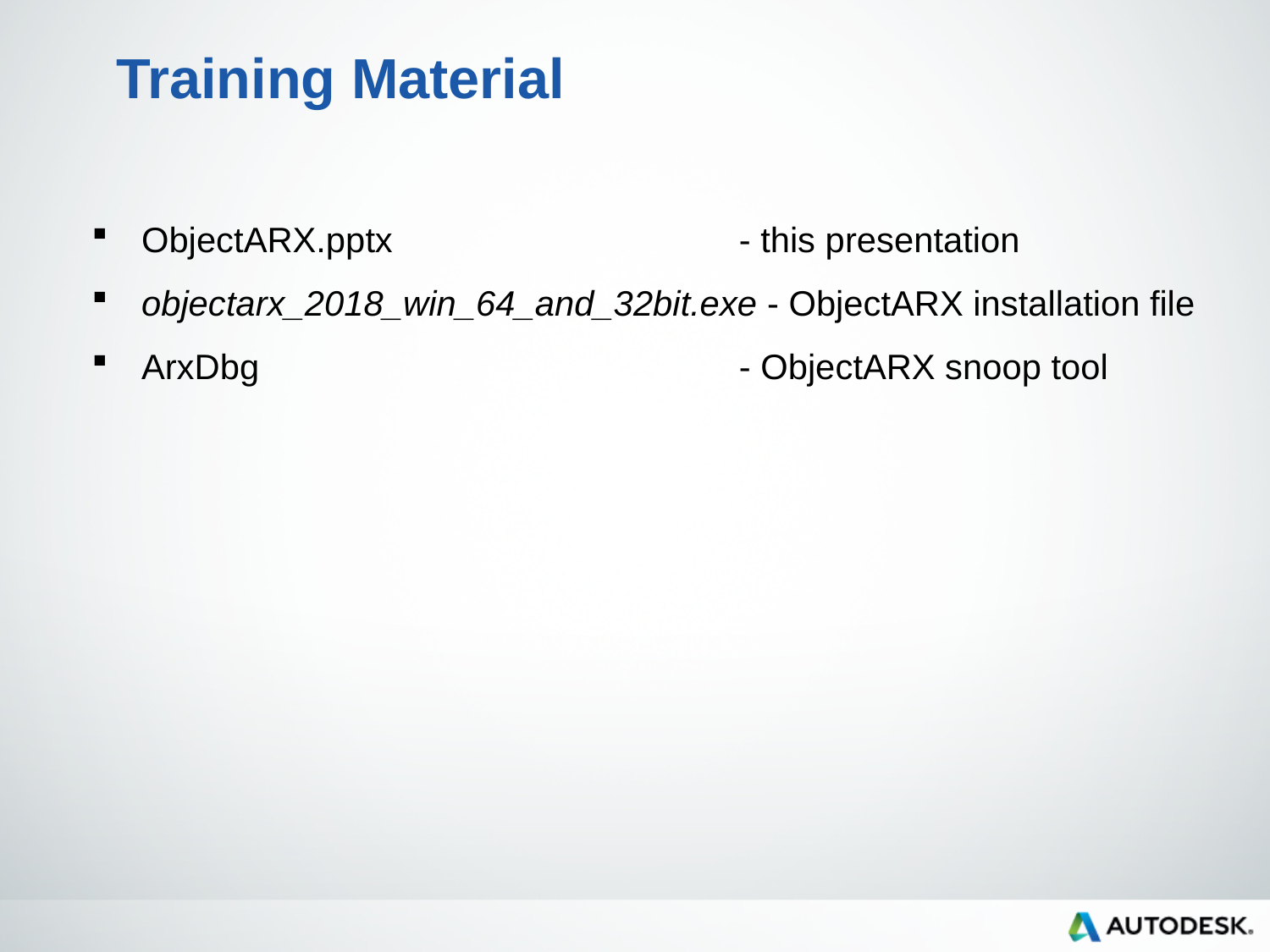

# Training Material
ObjectARX.pptx	- this presentation
objectarx_2018_win_64_and_32bit.exe - ObjectARX installation file
ArxDbg	- ObjectARX snoop tool